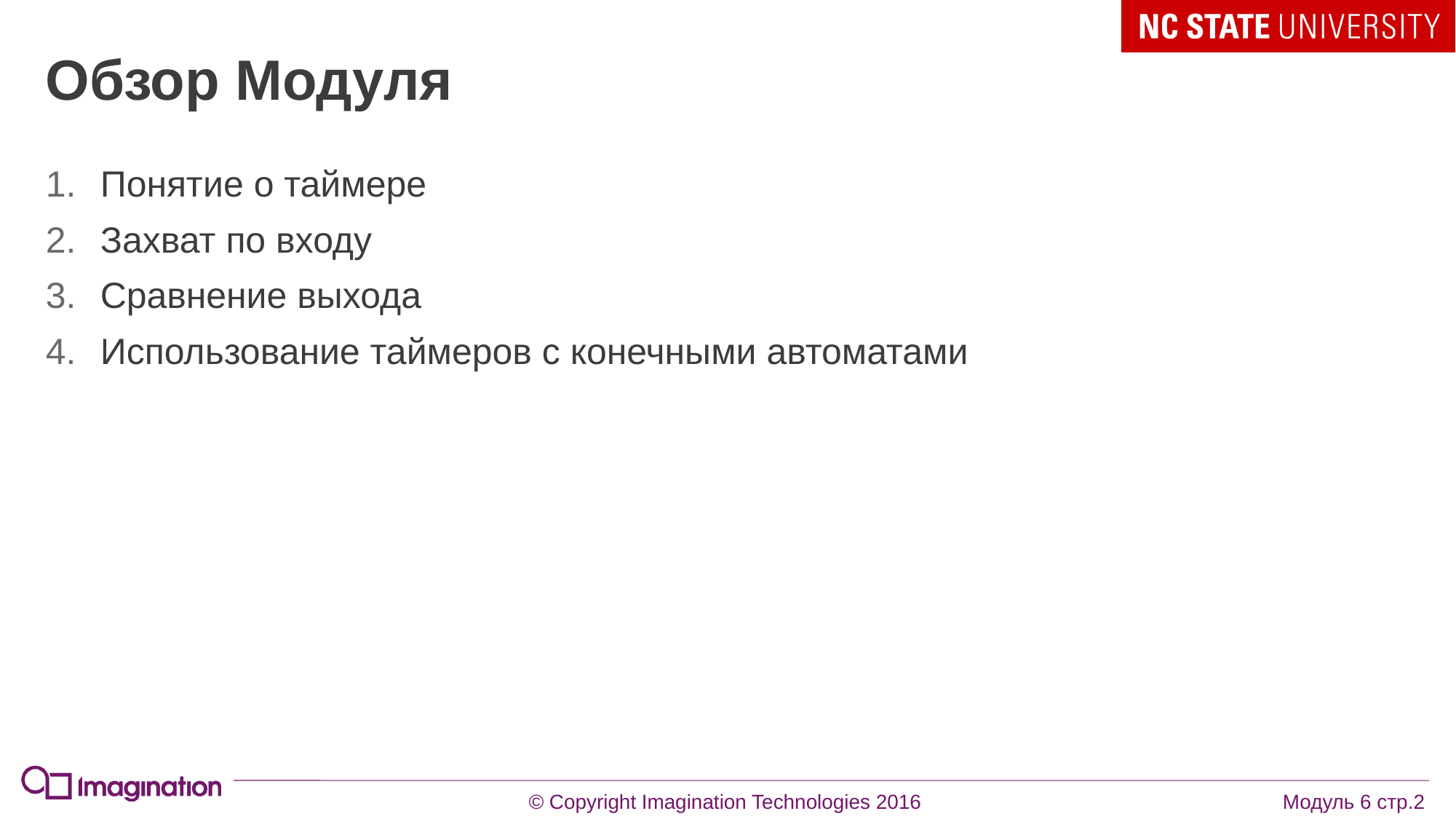

# Обзор Модуля

Понятие о таймере
Захват по входу
Сравнение выхода
Использование таймеров с конечными автоматами